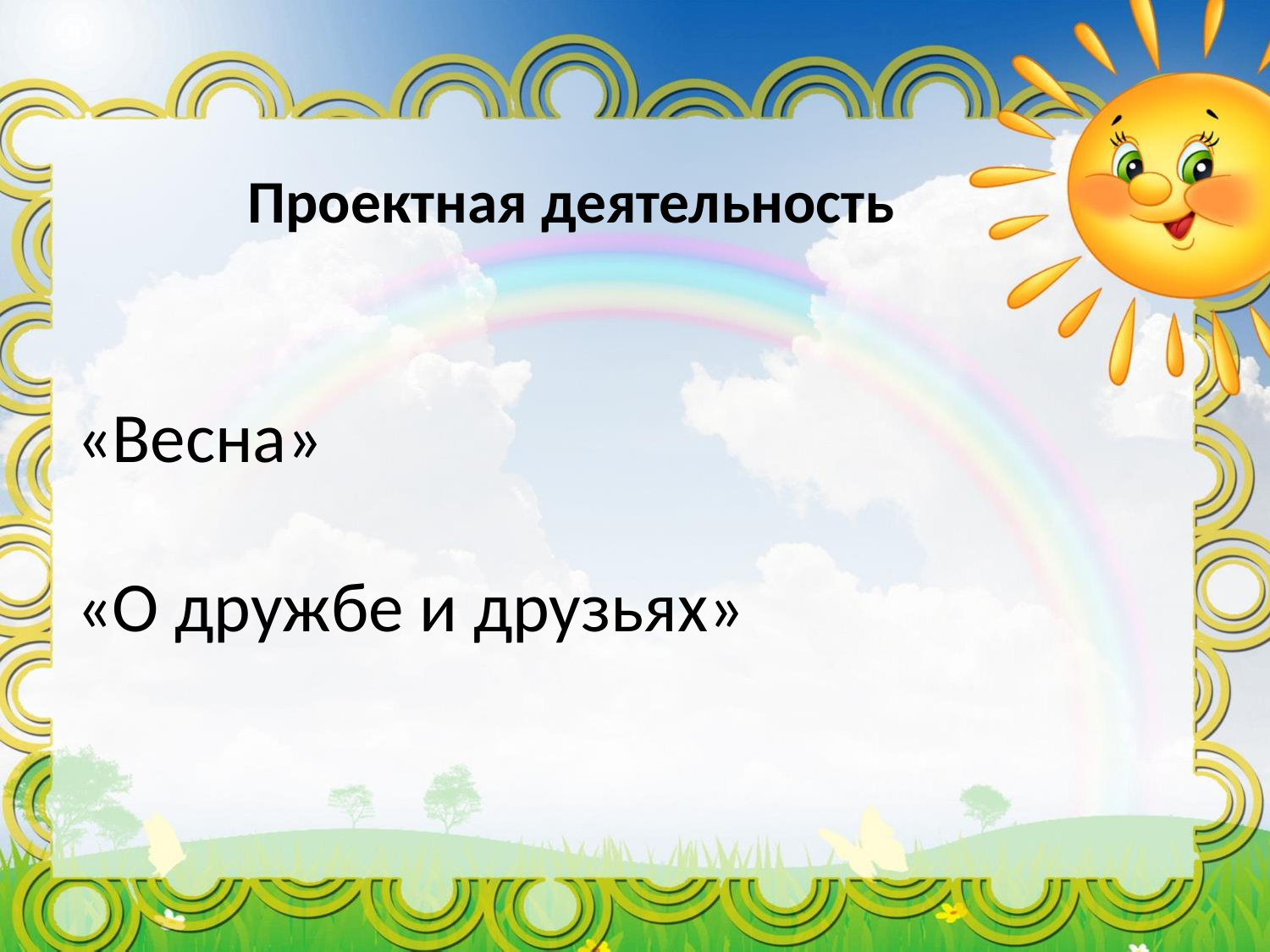

# Проектная деятельность
«Весна»

«О дружбе и друзьях»